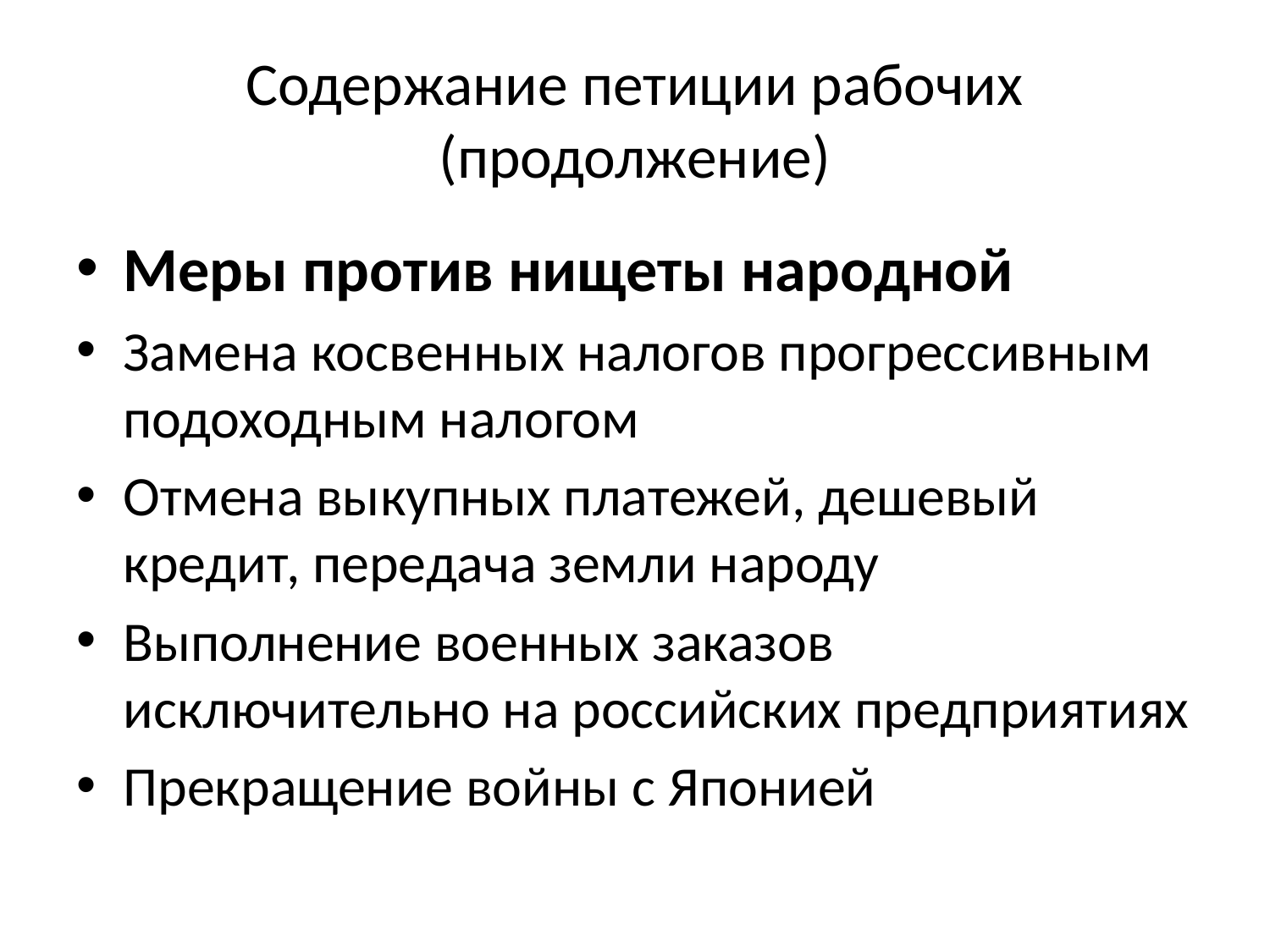

# Содержание петиции рабочих (продолжение)
Меры против нищеты народной
Замена косвенных налогов прогрессивным подоходным налогом
Отмена выкупных платежей, дешевый кредит, передача земли народу
Выполнение военных заказов исключительно на российских предприятиях
Прекращение войны с Японией